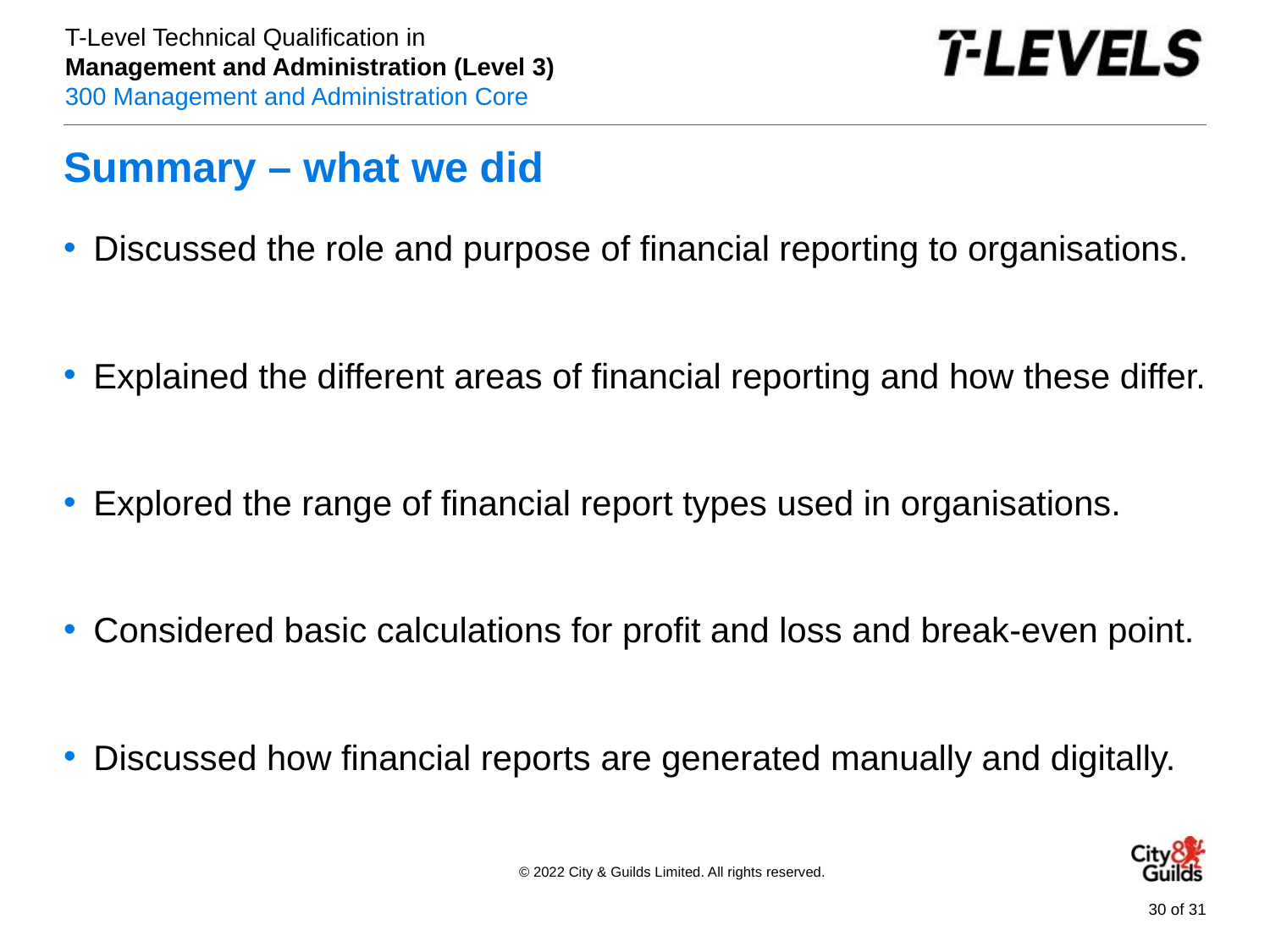

# Summary – what we did
Discussed the role and purpose of financial reporting to organisations.

Explained the different areas of financial reporting and how these differ.

Explored the range of financial report types used in organisations.

Considered basic calculations for profit and loss and break-even point.

Discussed how financial reports are generated manually and digitally.